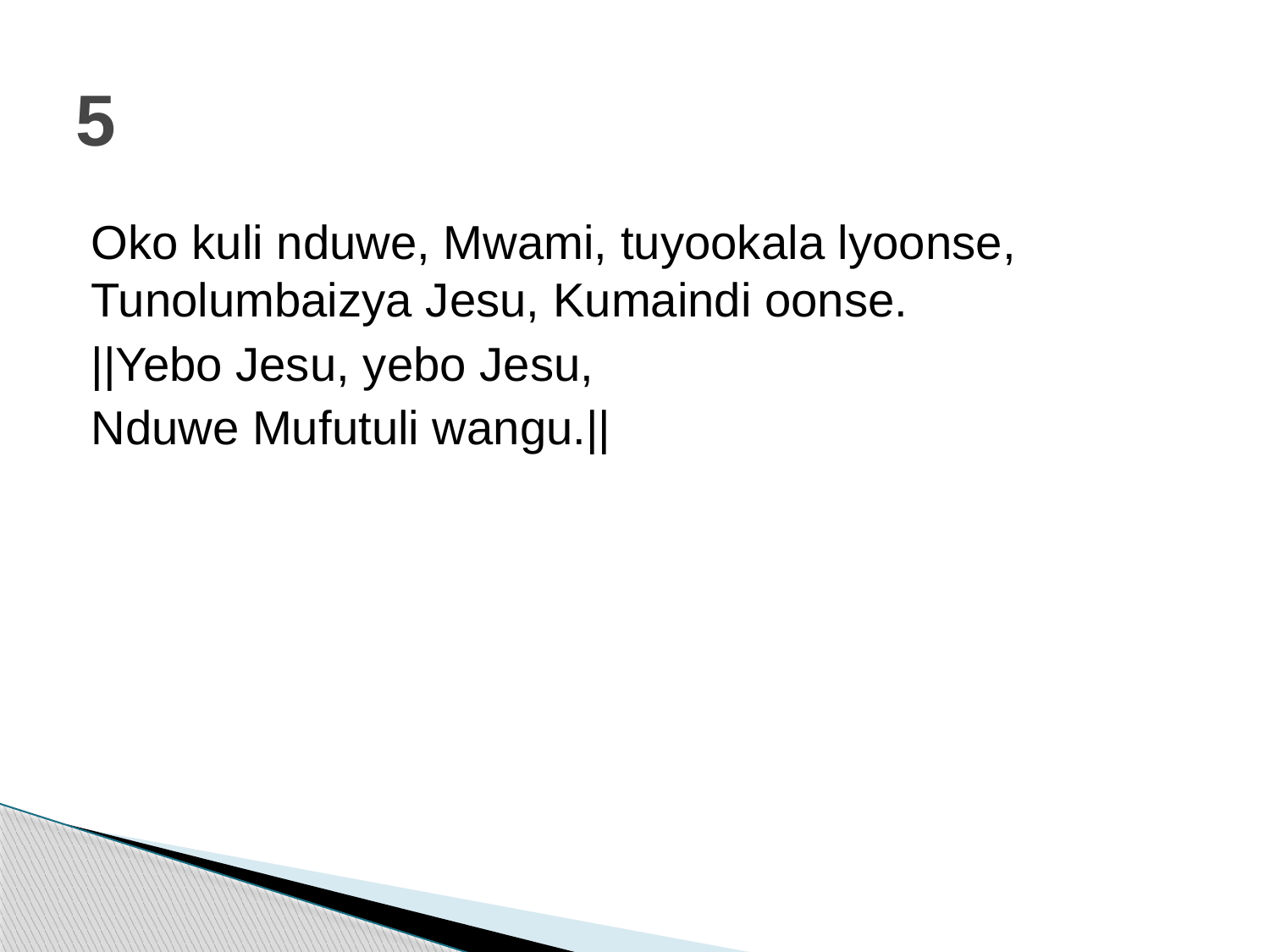

# 5
Oko kuli nduwe, Mwami, tuyookala lyoonse, Tunolumbaizya Jesu, Kumaindi oonse.
||Yebo Jesu, yebo Jesu,
Nduwe Mufutuli wangu.||